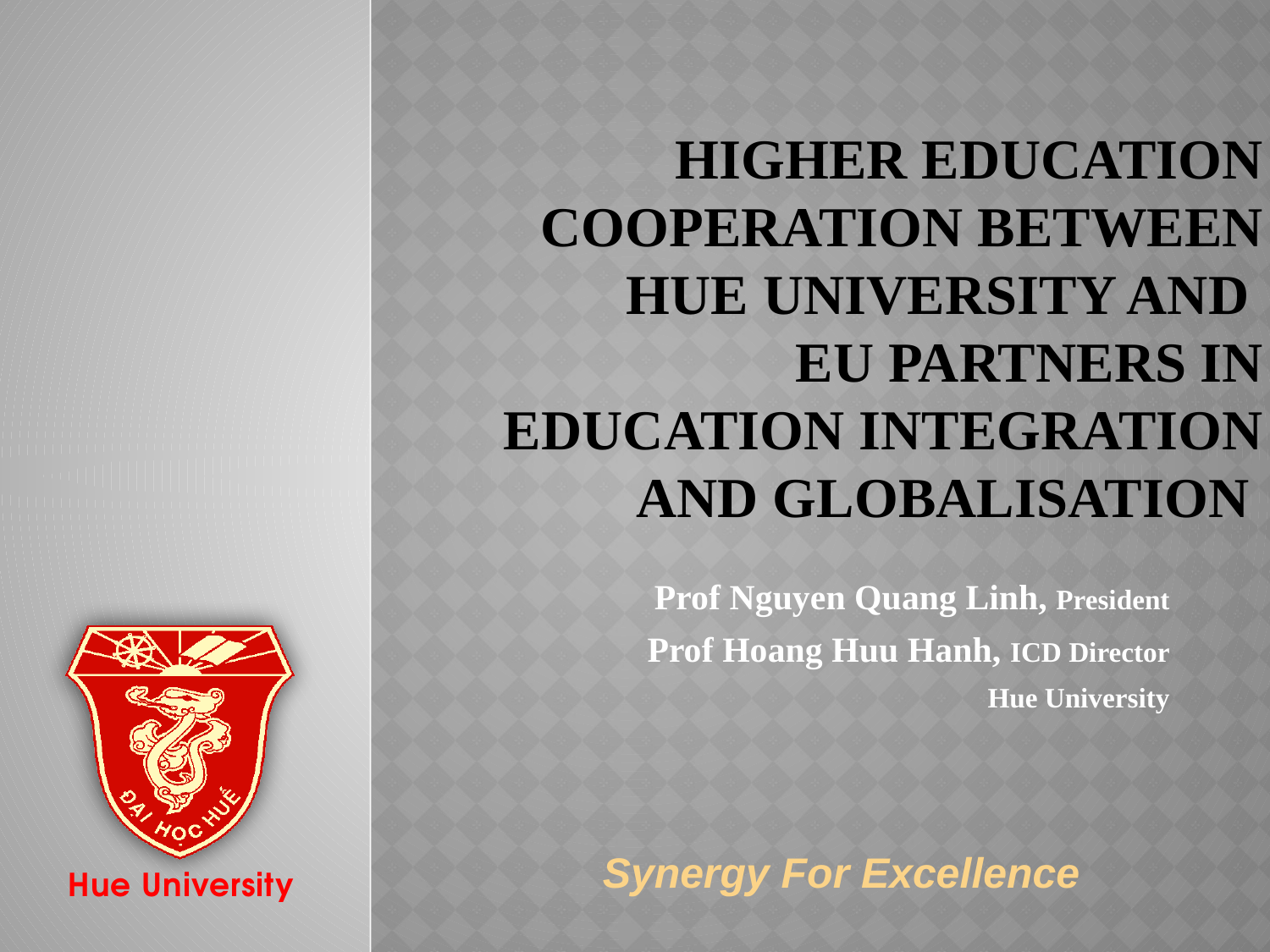

# Higher education cooperation between Hue University and EU partners in education integration and globaliSation

Prof Nguyen Quang Linh, President
Prof Hoang Huu Hanh, ICD Director
Hue University
Synergy For Excellence